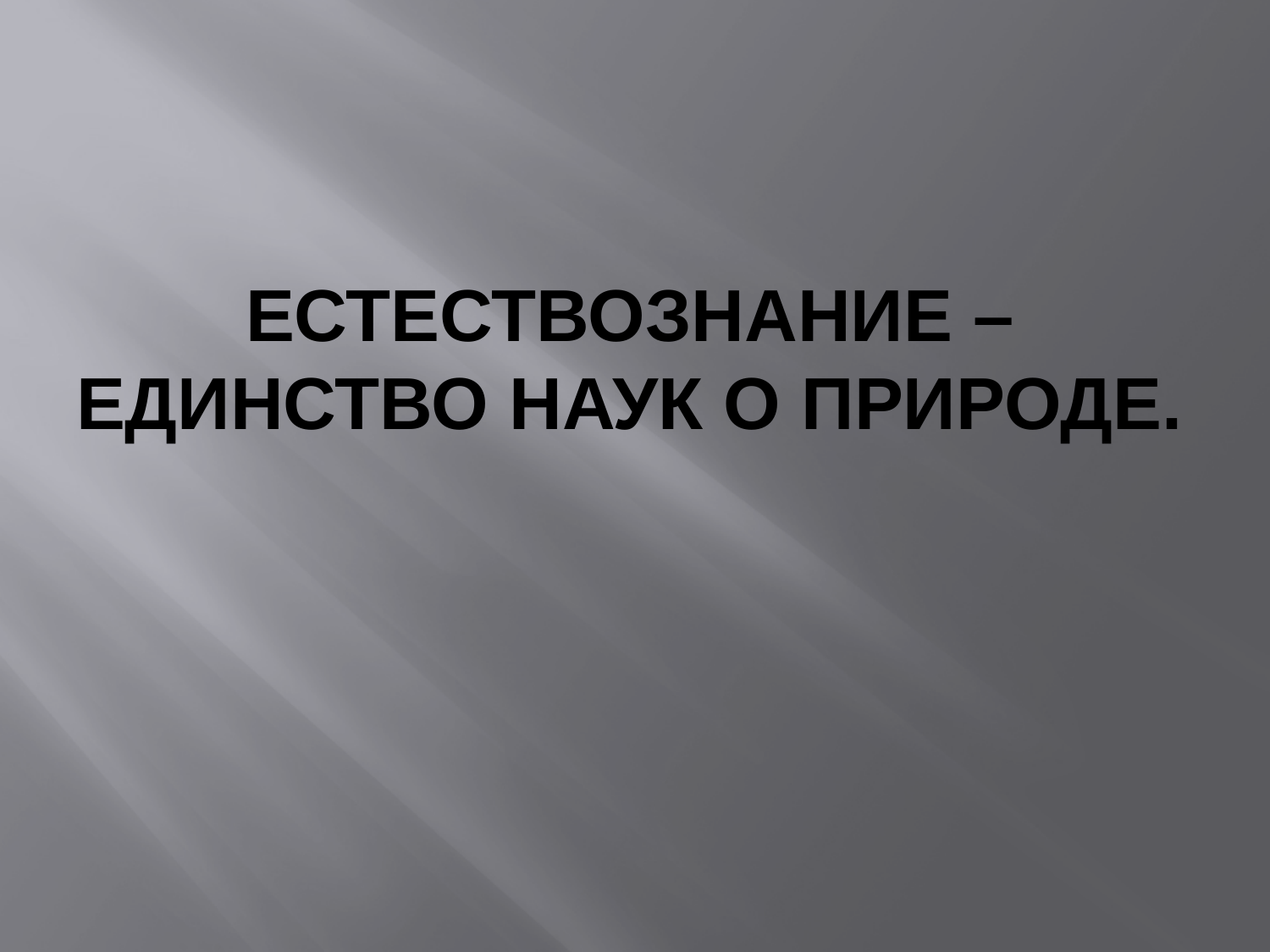

# Естествознание – единство наук о природе.